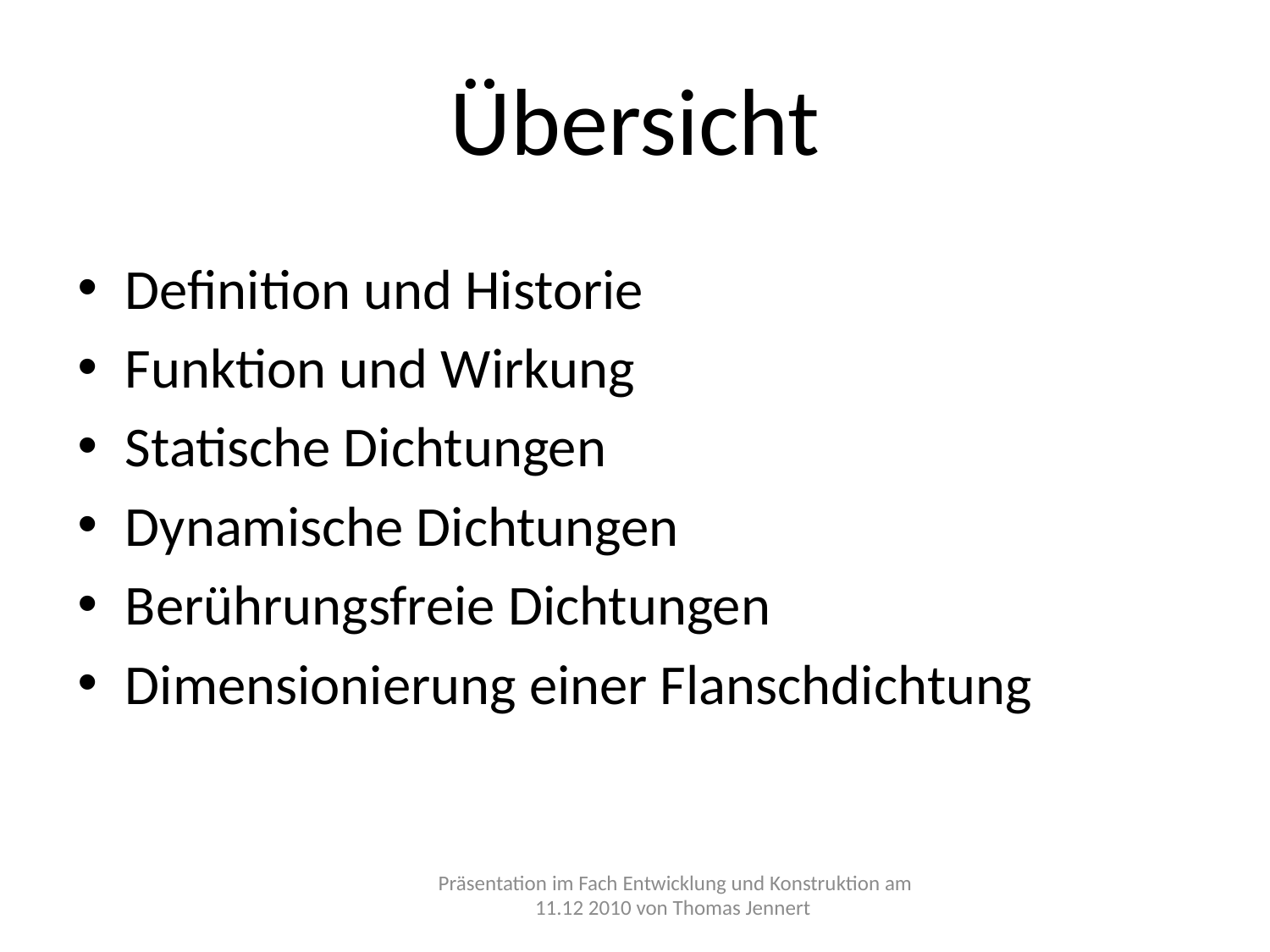

# Übersicht
Definition und Historie
Funktion und Wirkung
Statische Dichtungen
Dynamische Dichtungen
Berührungsfreie Dichtungen
Dimensionierung einer Flanschdichtung
Präsentation im Fach Entwicklung und Konstruktion am 11.12 2010 von Thomas Jennert